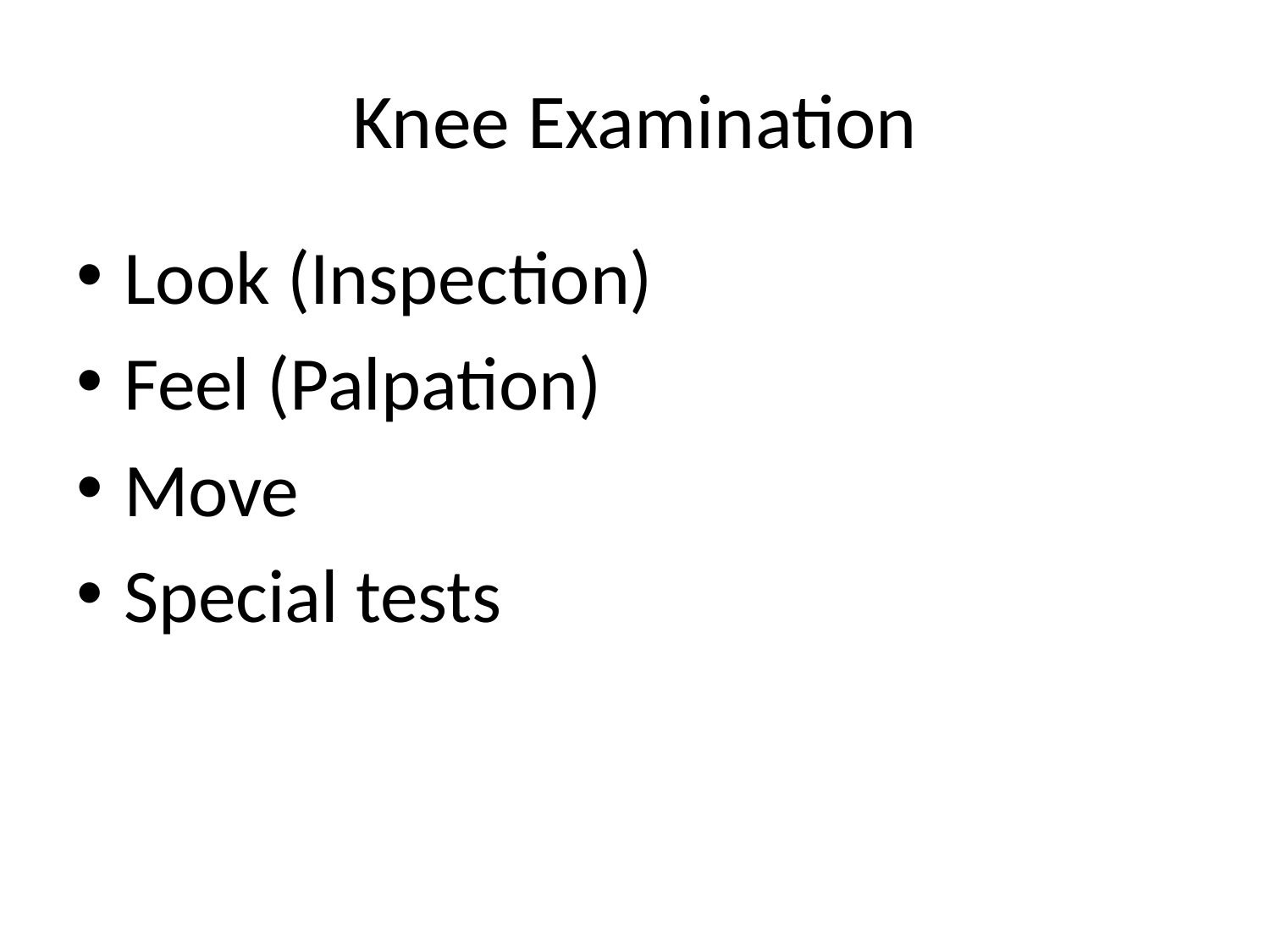

# Knee Examination
Look (Inspection)
Feel (Palpation)
Move
Special tests